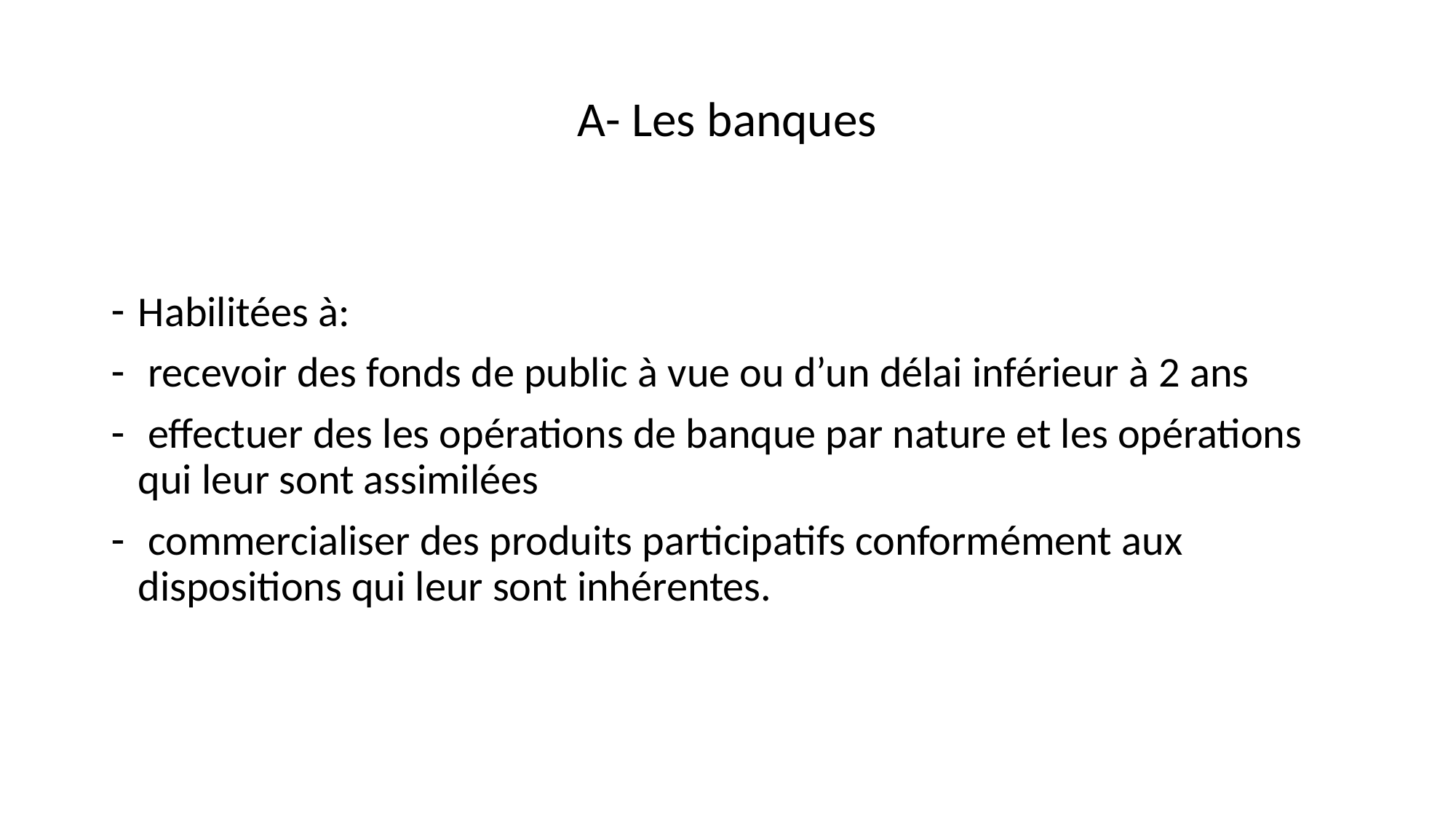

# A- Les banques

Habilitées à:
 recevoir des fonds de public à vue ou d’un délai inférieur à 2 ans
 effectuer des les opérations de banque par nature et les opérations qui leur sont assimilées
 commercialiser des produits participatifs conformément aux dispositions qui leur sont inhérentes.